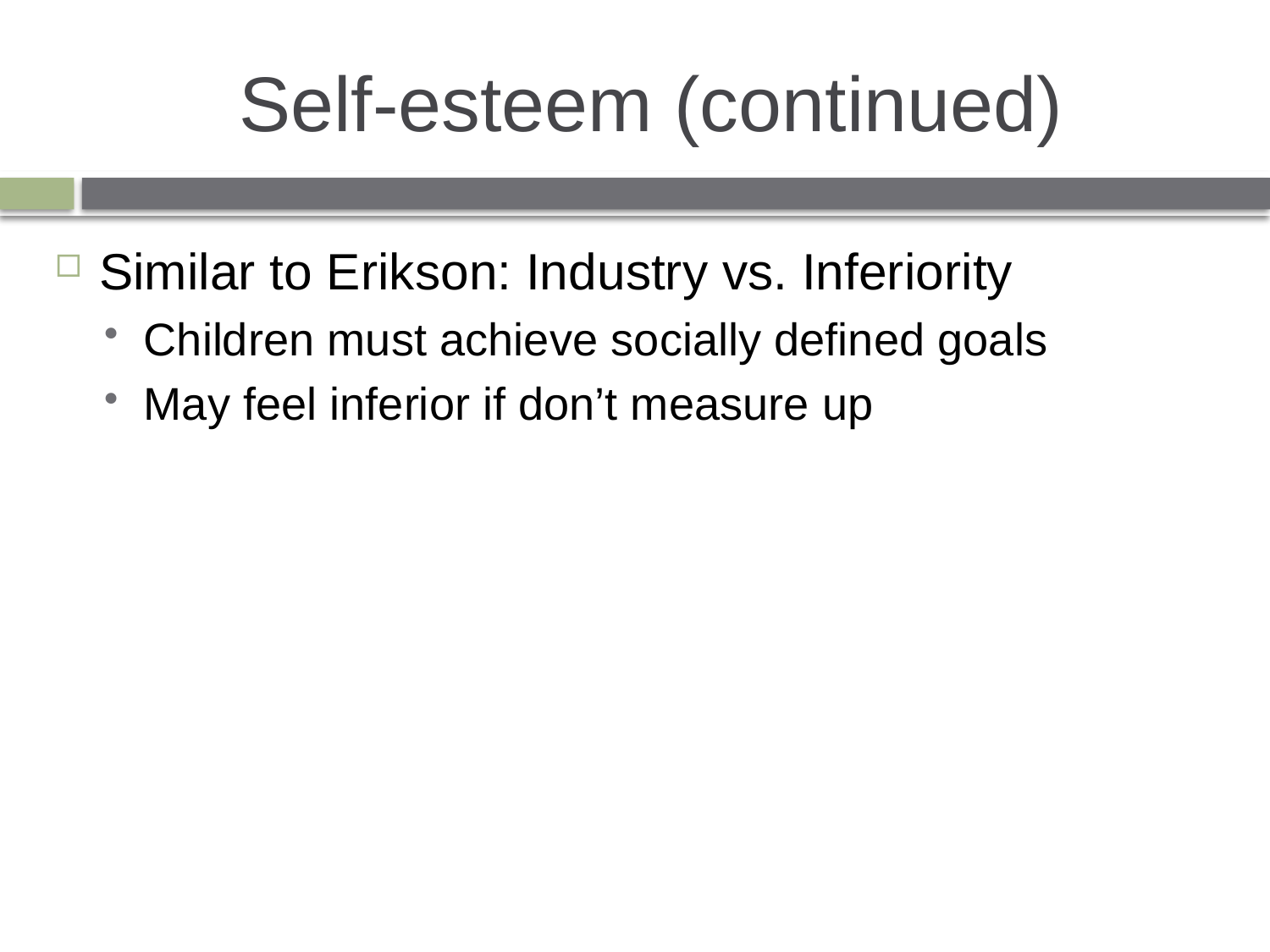

# Self-esteem (continued)
Similar to Erikson: Industry vs. Inferiority
Children must achieve socially defined goals
May feel inferior if don’t measure up